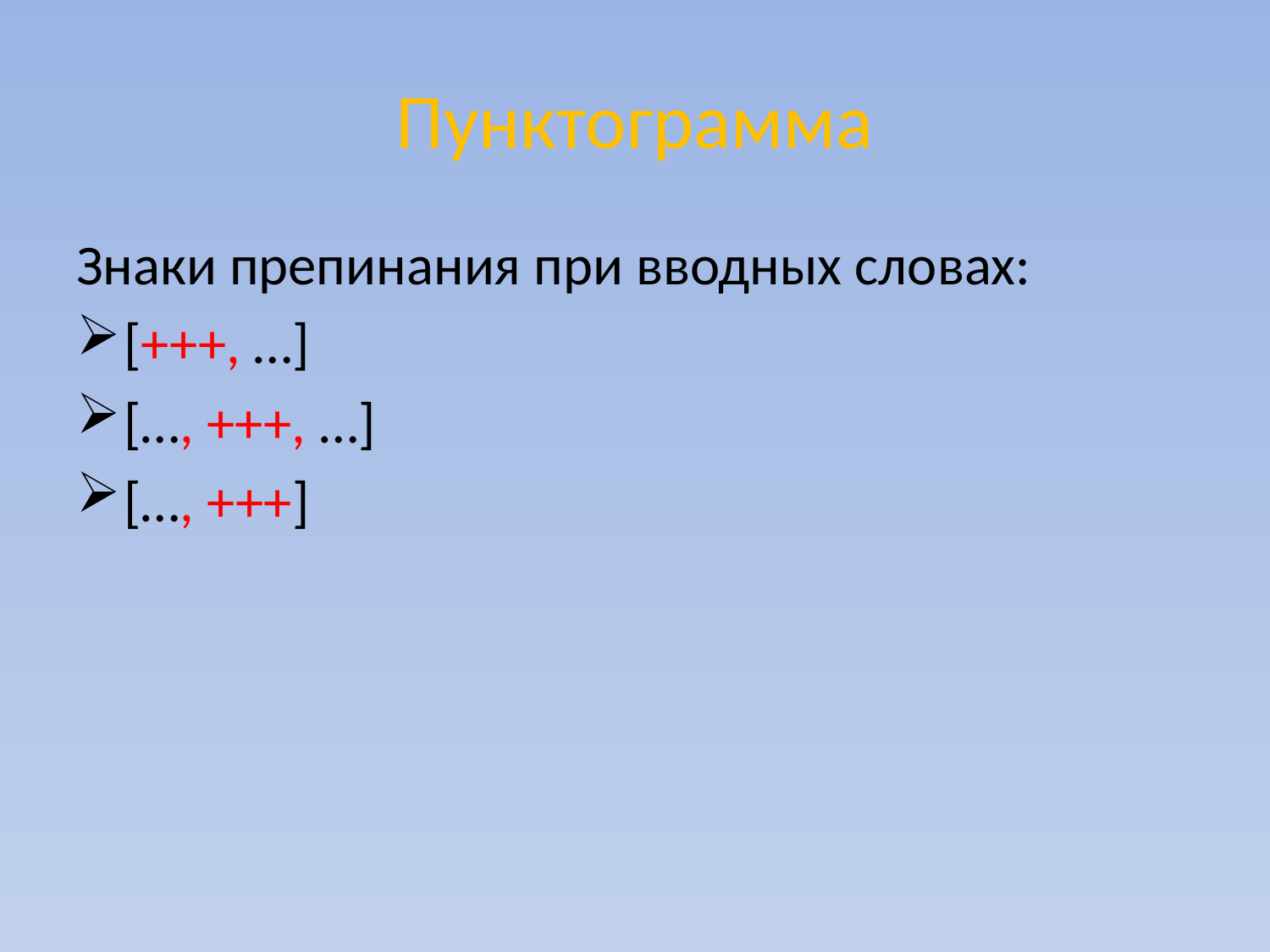

# Пунктограмма
Знаки препинания при вводных словах:
[+++, …]
[…, +++, …]
[…, +++]